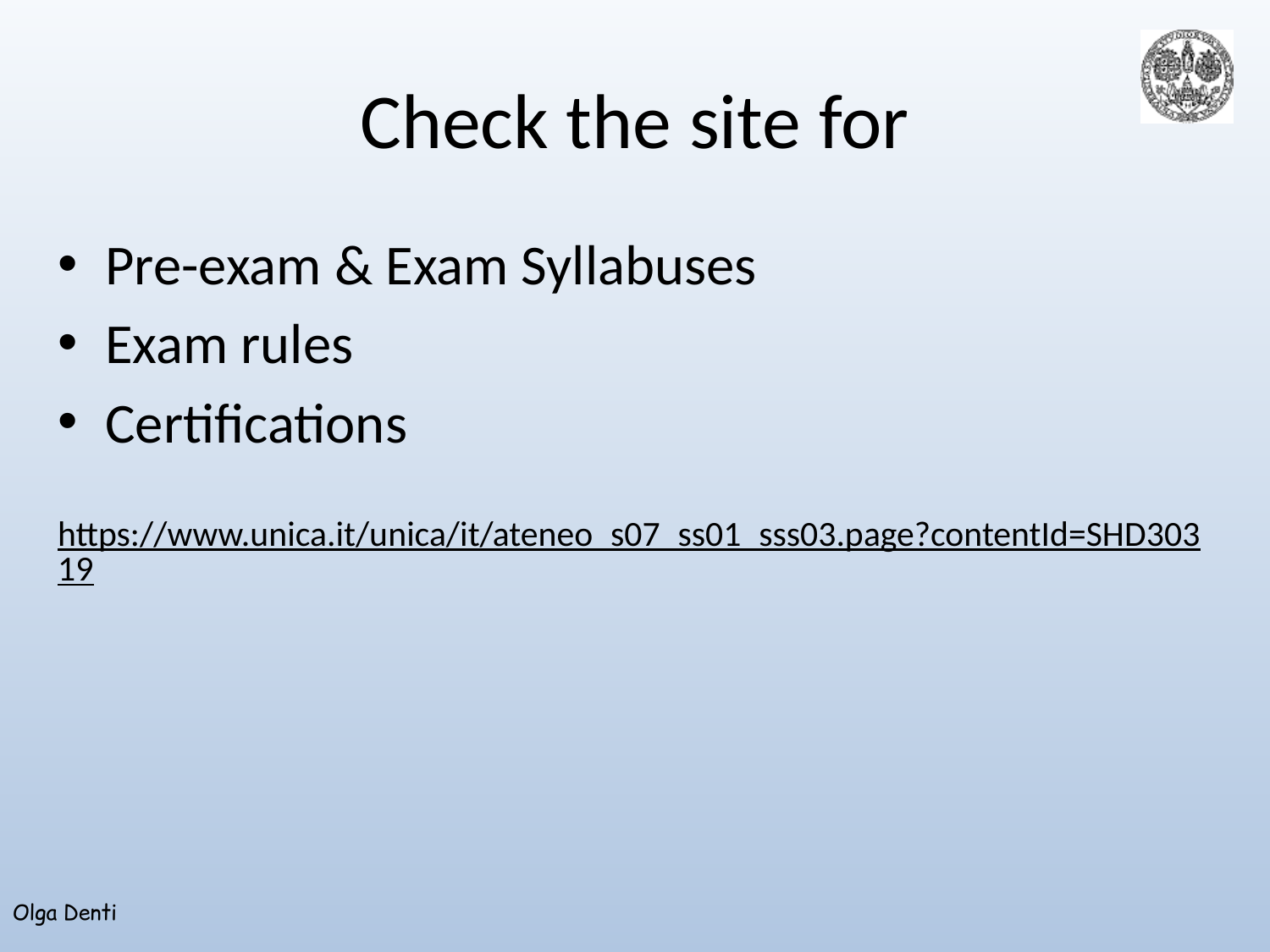

# Check the site for
Pre-exam & Exam Syllabuses
Exam rules
Certifications

https://www.unica.it/unica/it/ateneo_s07_ss01_sss03.page?contentId=SHD30319